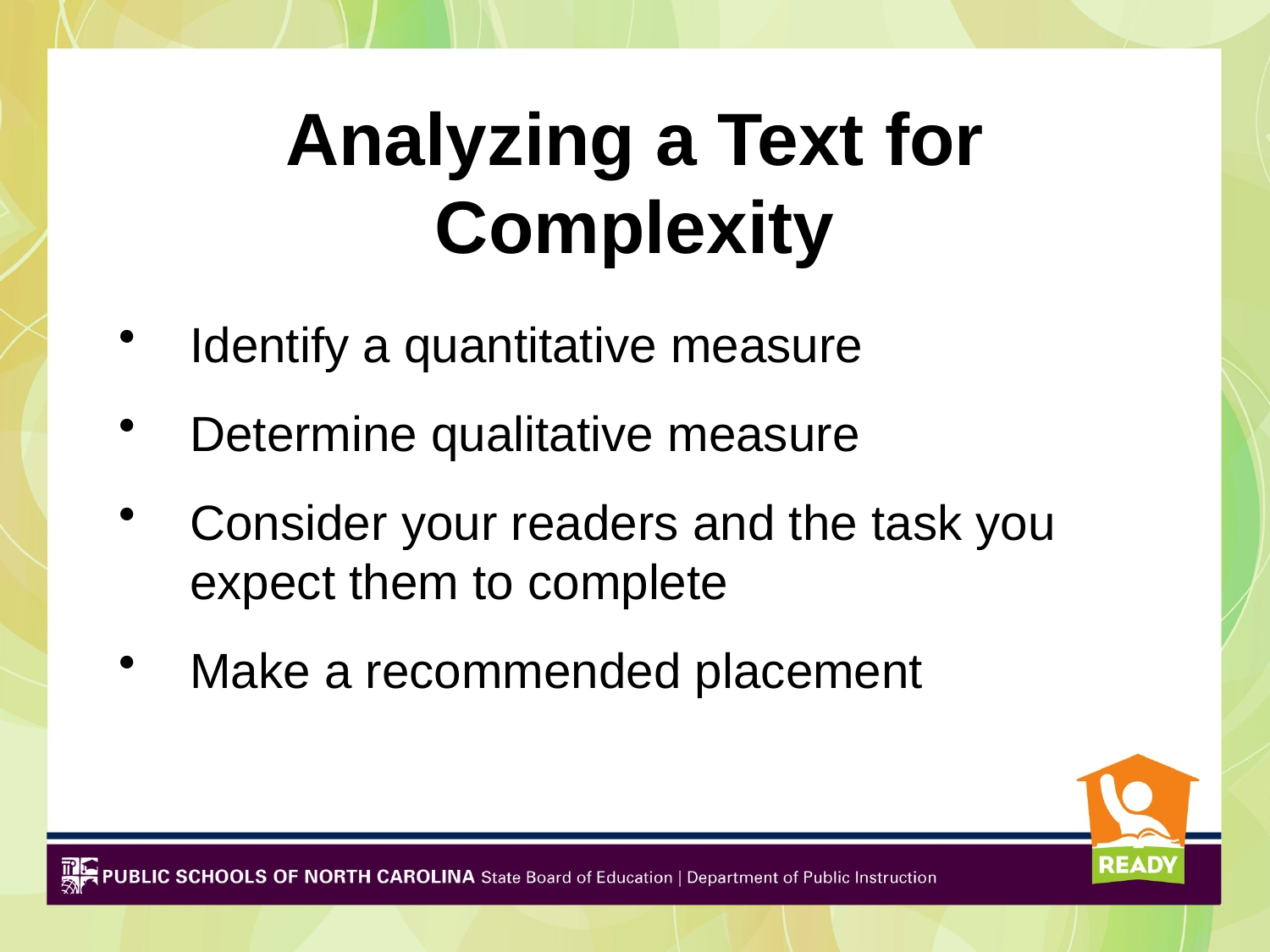

# Analyzing a Text for Complexity
Identify a quantitative measure
Determine qualitative measure
Consider your readers and the task you expect them to complete
Make a recommended placement